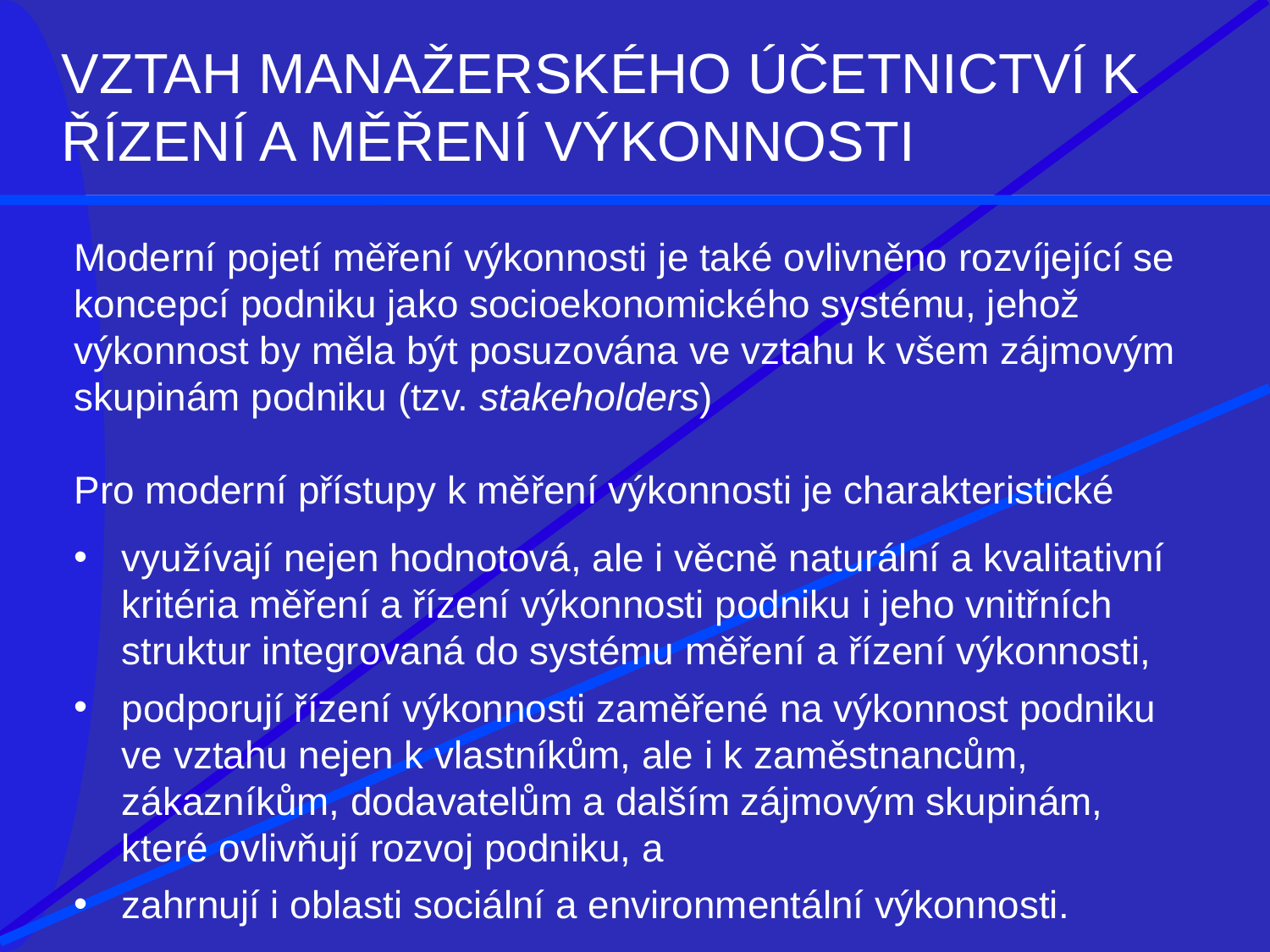

# VZTAH MANAŽERSKÉHO ÚČETNICTVÍ K ŘÍZENÍ A MĚŘENÍ VÝKONNOSTI
Moderní pojetí měření výkonnosti je také ovlivněno rozvíjející se koncepcí podniku jako socioekonomického systému, jehož výkonnost by měla být posuzována ve vztahu k všem zájmovým skupinám podniku (tzv. stakeholders)

Pro moderní přístupy k měření výkonnosti je charakteristické
využívají nejen hodnotová, ale i věcně naturální a kvalitativní kritéria měření a řízení výkonnosti podniku i jeho vnitřních struktur integrovaná do systému měření a řízení výkonnosti,
podporují řízení výkonnosti zaměřené na výkonnost podniku ve vztahu nejen k vlastníkům, ale i k zaměstnancům, zákazníkům, dodavatelům a dalším zájmovým skupinám, které ovlivňují rozvoj podniku, a
zahrnují i oblasti sociální a environmentální výkonnosti.